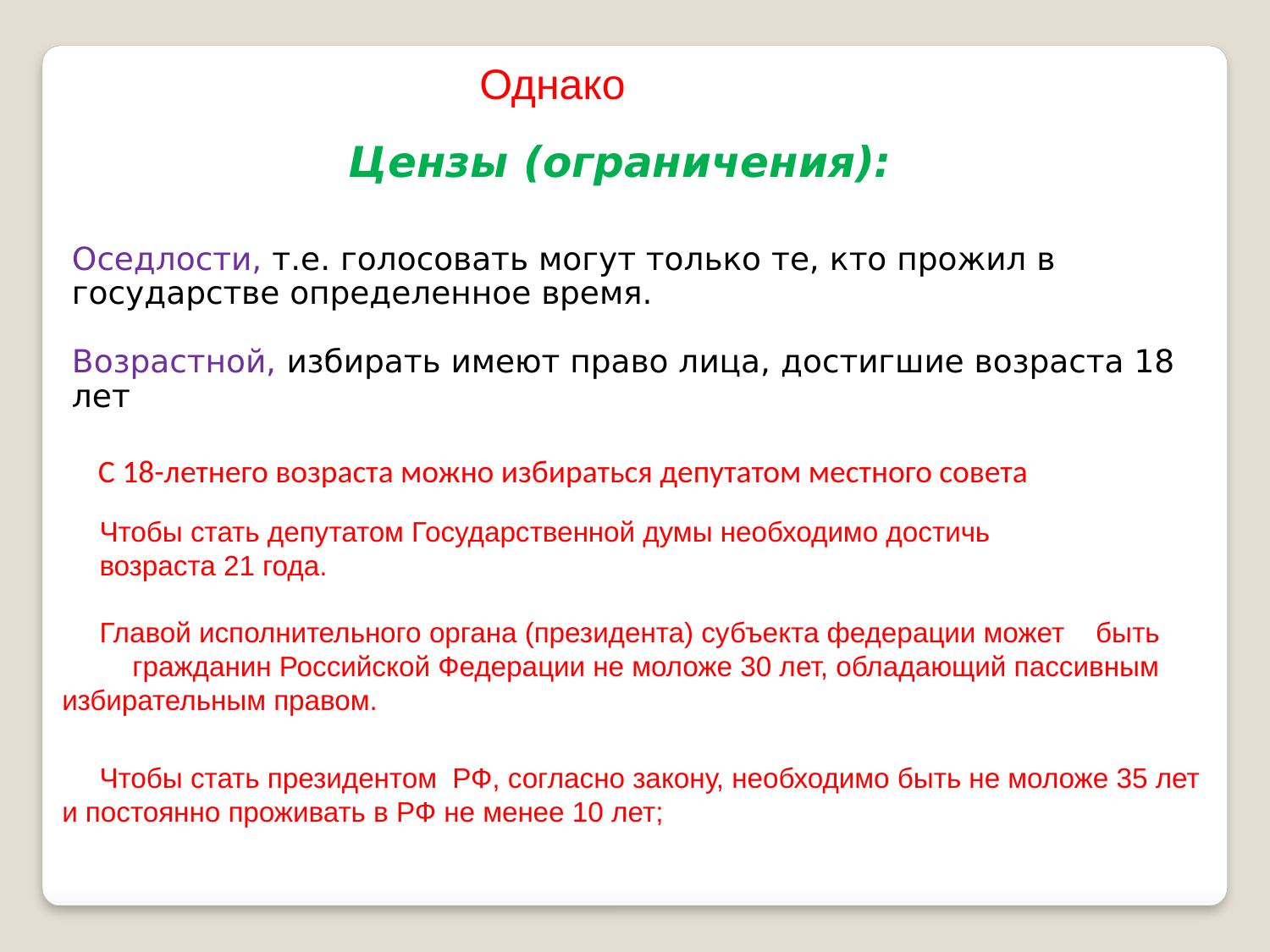

Однако

Цензы (ограничения):

Оседлости, т.е. голосовать могут только те, кто прожил в государстве определенное время.

Возрастной, избирать имеют право лица, достигшие возраста 18 лет

     С 18-летнего возраста можно избираться депутатом местного совета

Чтобы стать депутатом Государственной думы необходимо достичь
возраста 21 года.

Главой исполнительного органа (президента) субъекта федерации может    быть                 гражданин Российской Федерации не моложе 30 лет, обладающий пассивным избирательным правом.

Чтобы стать президентом  РФ, согласно закону, необходимо быть не моложе 35 лет и постоянно проживать в РФ не менее 10 лет;